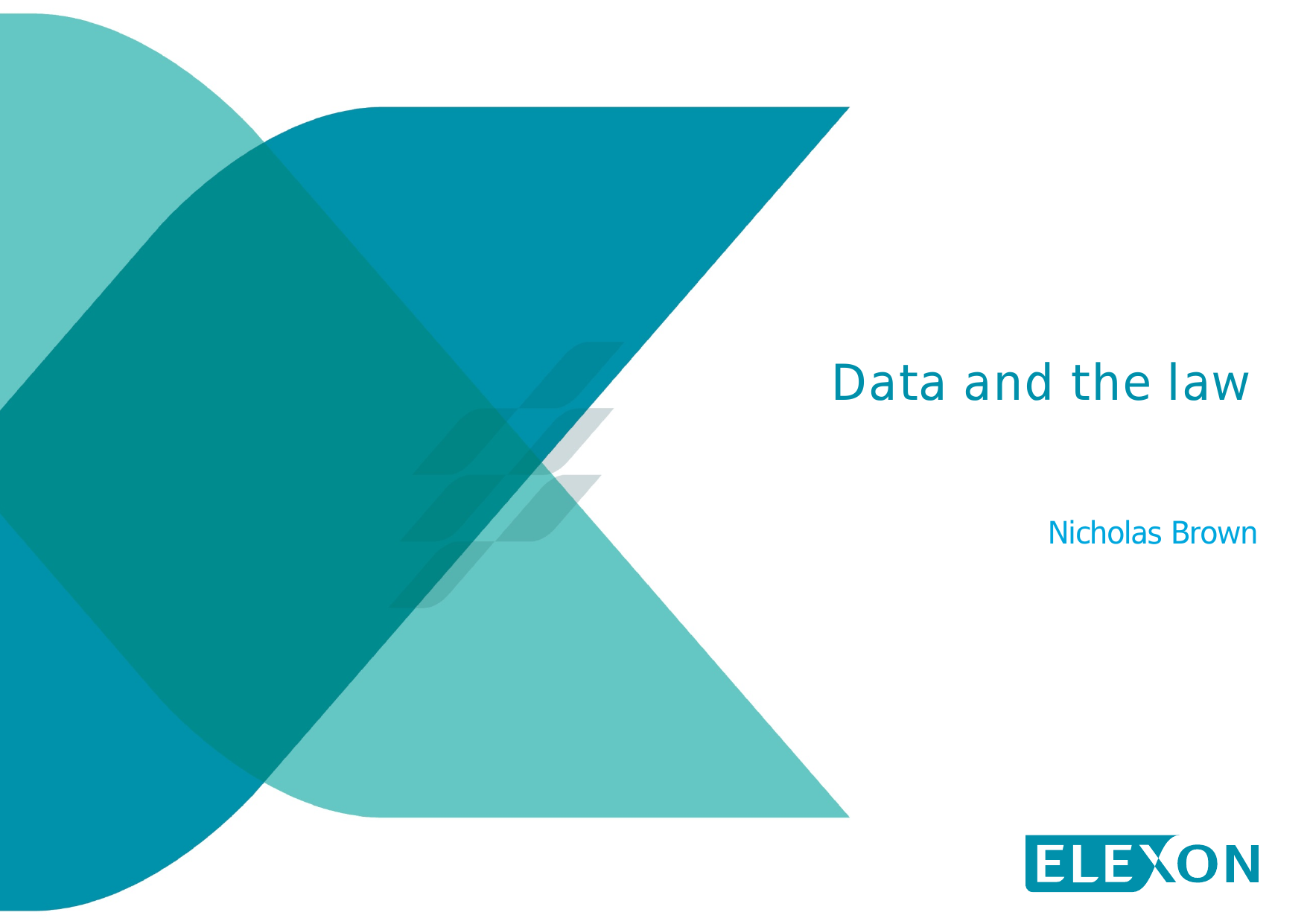

# Data and the law
Nicholas Brown